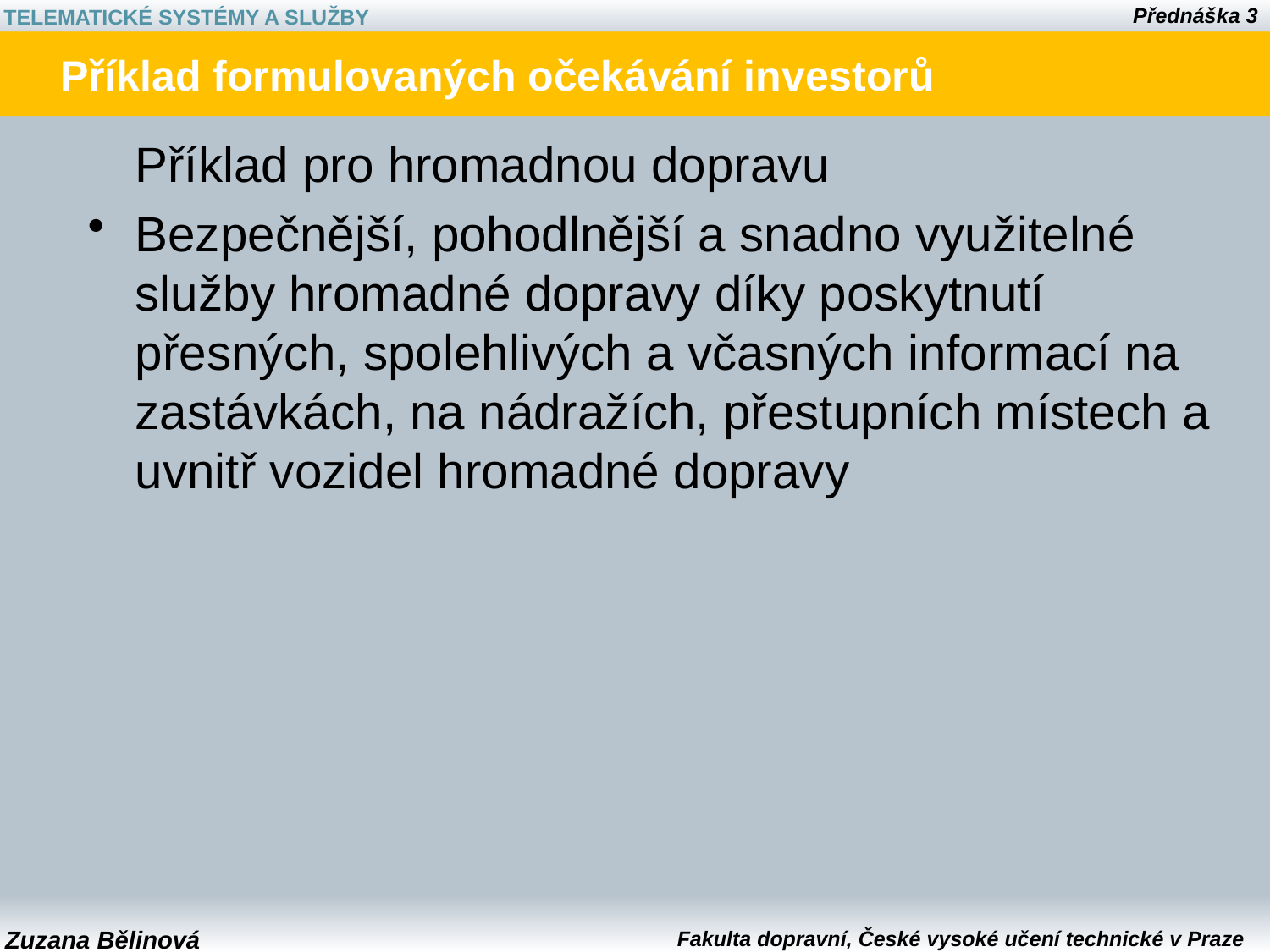

# Příklad formulovaných očekávání investorů
	Příklad pro hromadnou dopravu
Bezpečnější, pohodlnější a snadno využitelné služby hromadné dopravy díky poskytnutí přesných, spolehlivých a včasných informací na zastávkách, na nádražích, přestupních místech a uvnitř vozidel hromadné dopravy